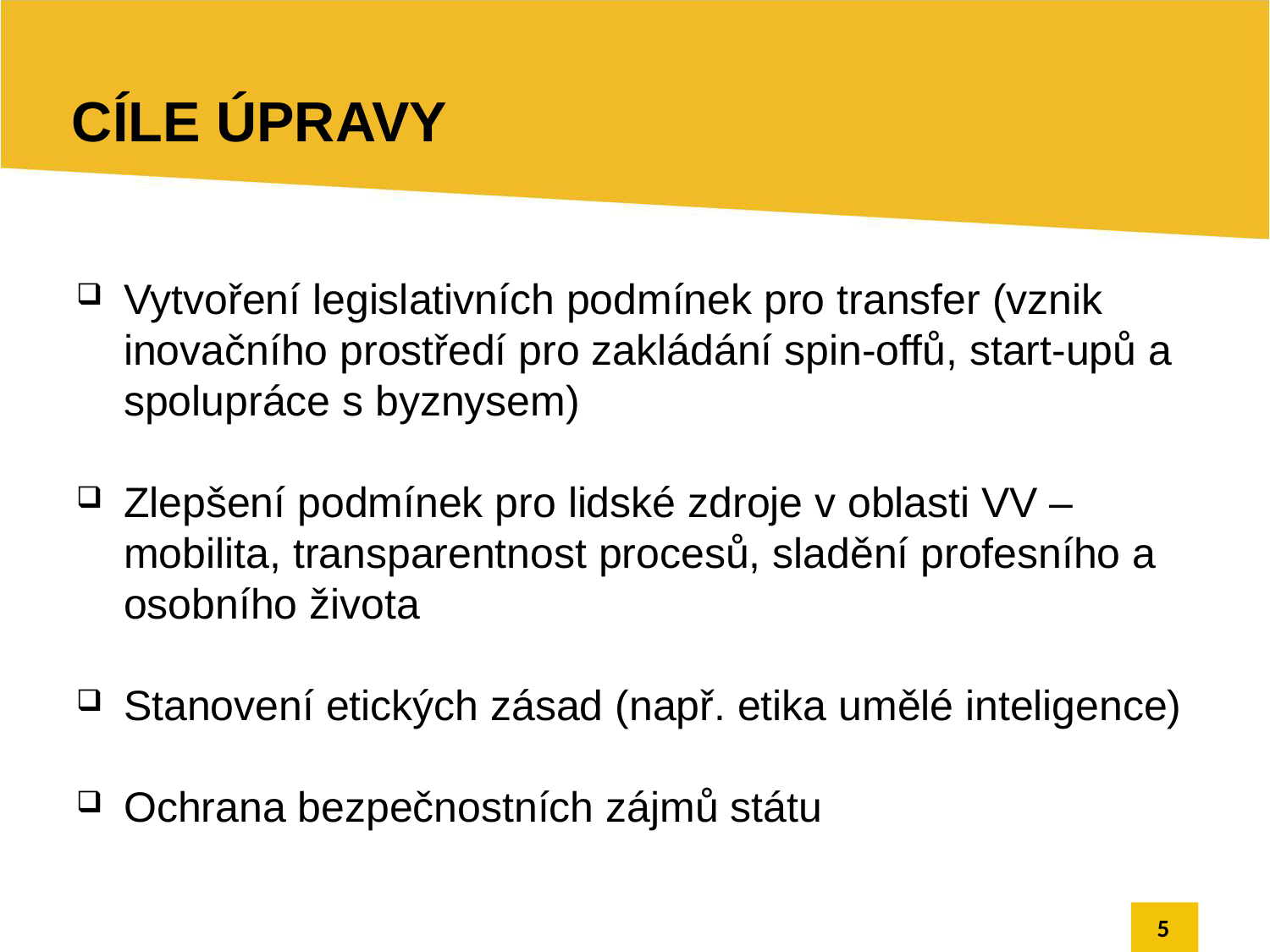

Cíle úpravy
Vytvoření legislativních podmínek pro transfer (vznik inovačního prostředí pro zakládání spin-offů, start-upů a spolupráce s byznysem)

Zlepšení podmínek pro lidské zdroje v oblasti VV – mobilita, transparentnost procesů, sladění profesního a osobního života

Stanovení etických zásad (např. etika umělé inteligence)

Ochrana bezpečnostních zájmů státu

5